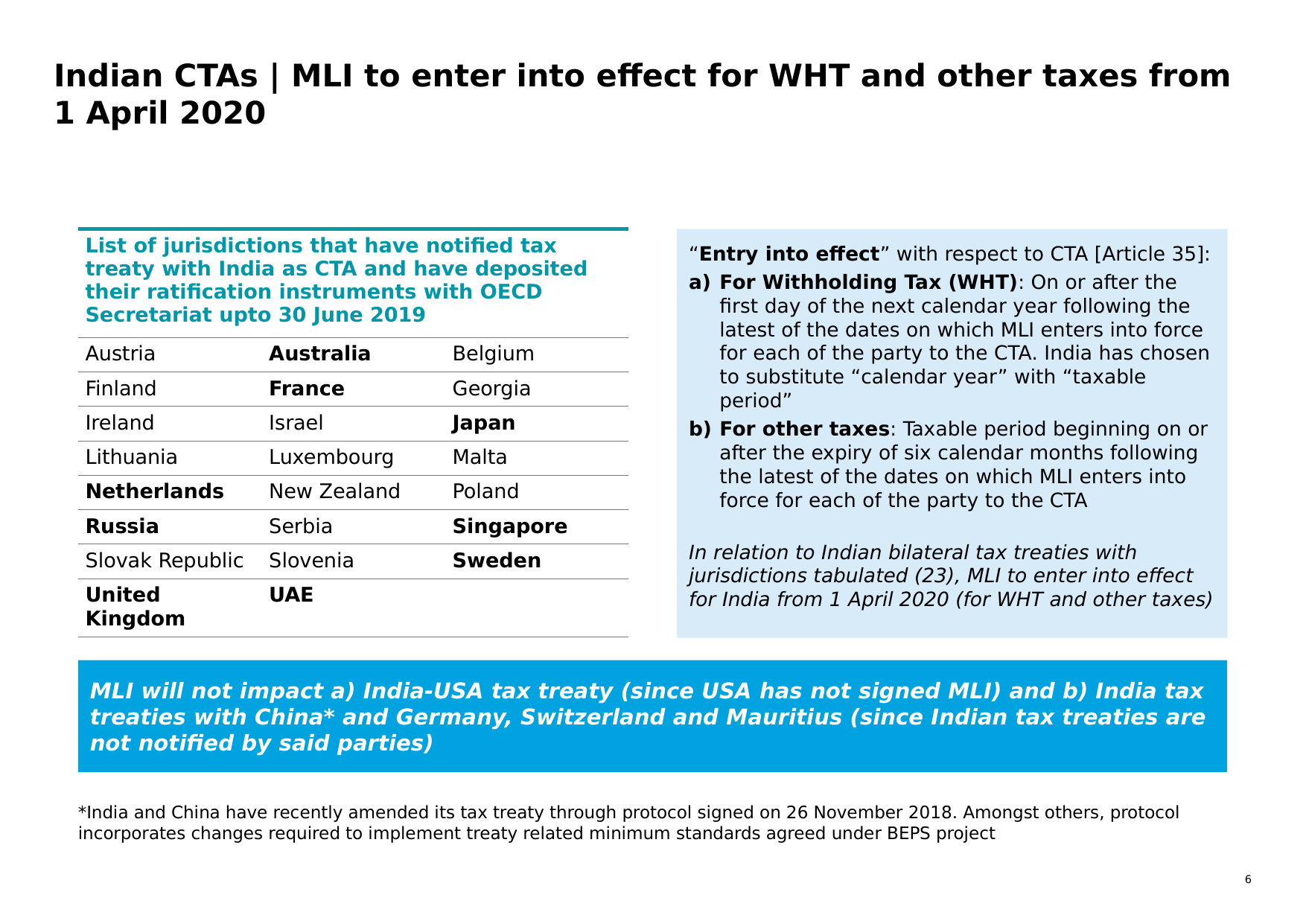

Indian CTAs | MLI to enter into effect for WHT and other taxes from 1 April 2020
| List of jurisdictions that have notified tax treaty with India as CTA and have deposited their ratification instruments with OECD Secretariat upto 30 June 2019 |  |  |
| --- | --- | --- |
| Austria | Australia | Belgium |
| Finland | France | Georgia |
| Ireland | Israel | Japan |
| Lithuania | Luxembourg | Malta |
| Netherlands | New Zealand | Poland |
| Russia | Serbia | Singapore |
| Slovak Republic | Slovenia | Sweden |
| United Kingdom | UAE |  |
“Entry into effect” with respect to CTA [Article 35]:
For Withholding Tax (WHT): On or after the first day of the next calendar year following the latest of the dates on which MLI enters into force for each of the party to the CTA. India has chosen to substitute “calendar year” with “taxable period”
For other taxes: Taxable period beginning on or after the expiry of six calendar months following the latest of the dates on which MLI enters into force for each of the party to the CTA
In relation to Indian bilateral tax treaties with jurisdictions tabulated (23), MLI to enter into effect for India from 1 April 2020 (for WHT and other taxes)
MLI will not impact a) India-USA tax treaty (since USA has not signed MLI) and b) India tax treaties with China* and Germany, Switzerland and Mauritius (since Indian tax treaties are not notified by said parties)
*India and China have recently amended its tax treaty through protocol signed on 26 November 2018. Amongst others, protocol incorporates changes required to implement treaty related minimum standards agreed under BEPS project